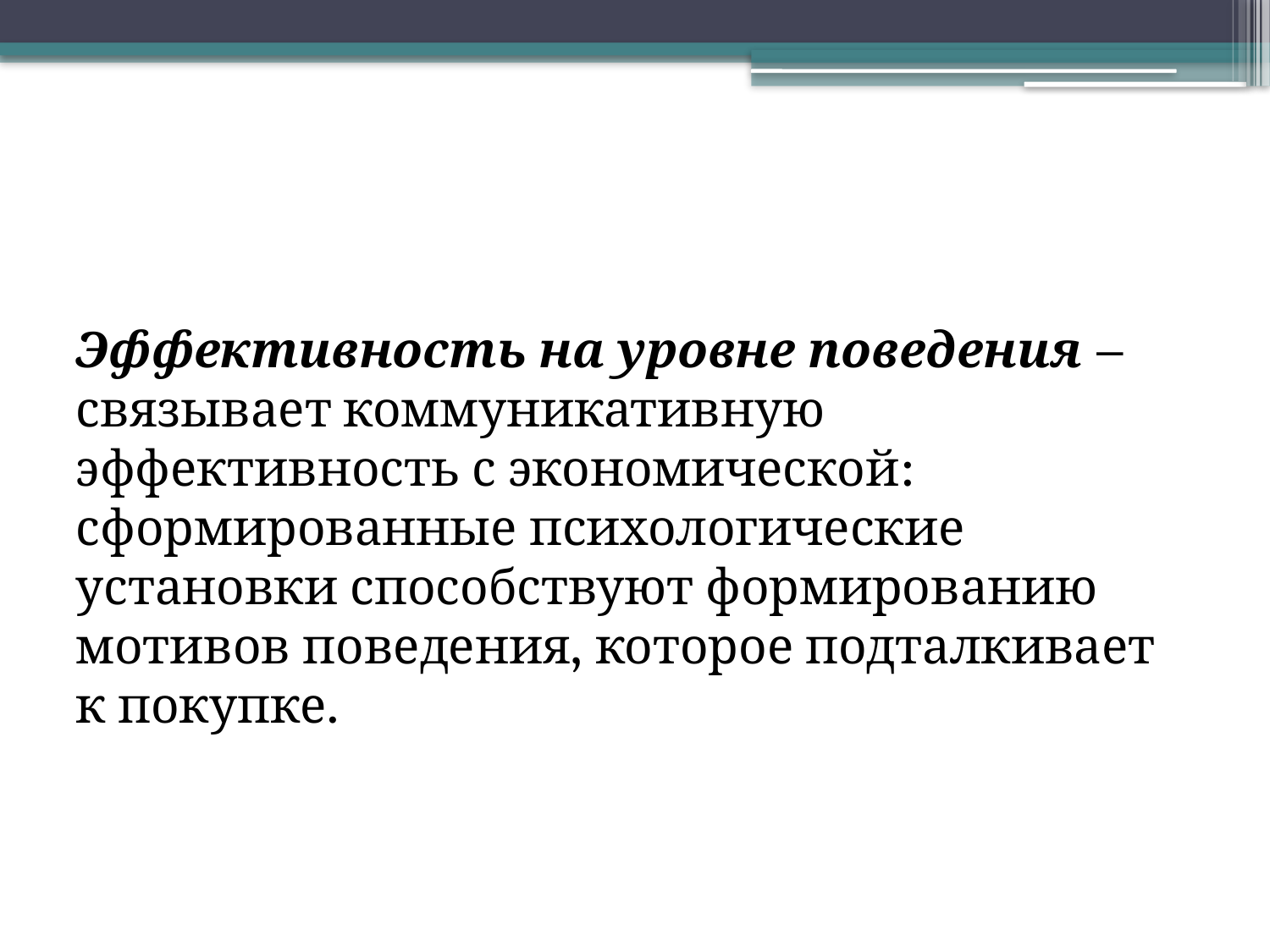

Эффективность на уровне поведения –  связывает коммуникативную эффективность с экономической: сформированные психологические установки способствуют формированию мотивов поведения, которое подталкивает к покупке.